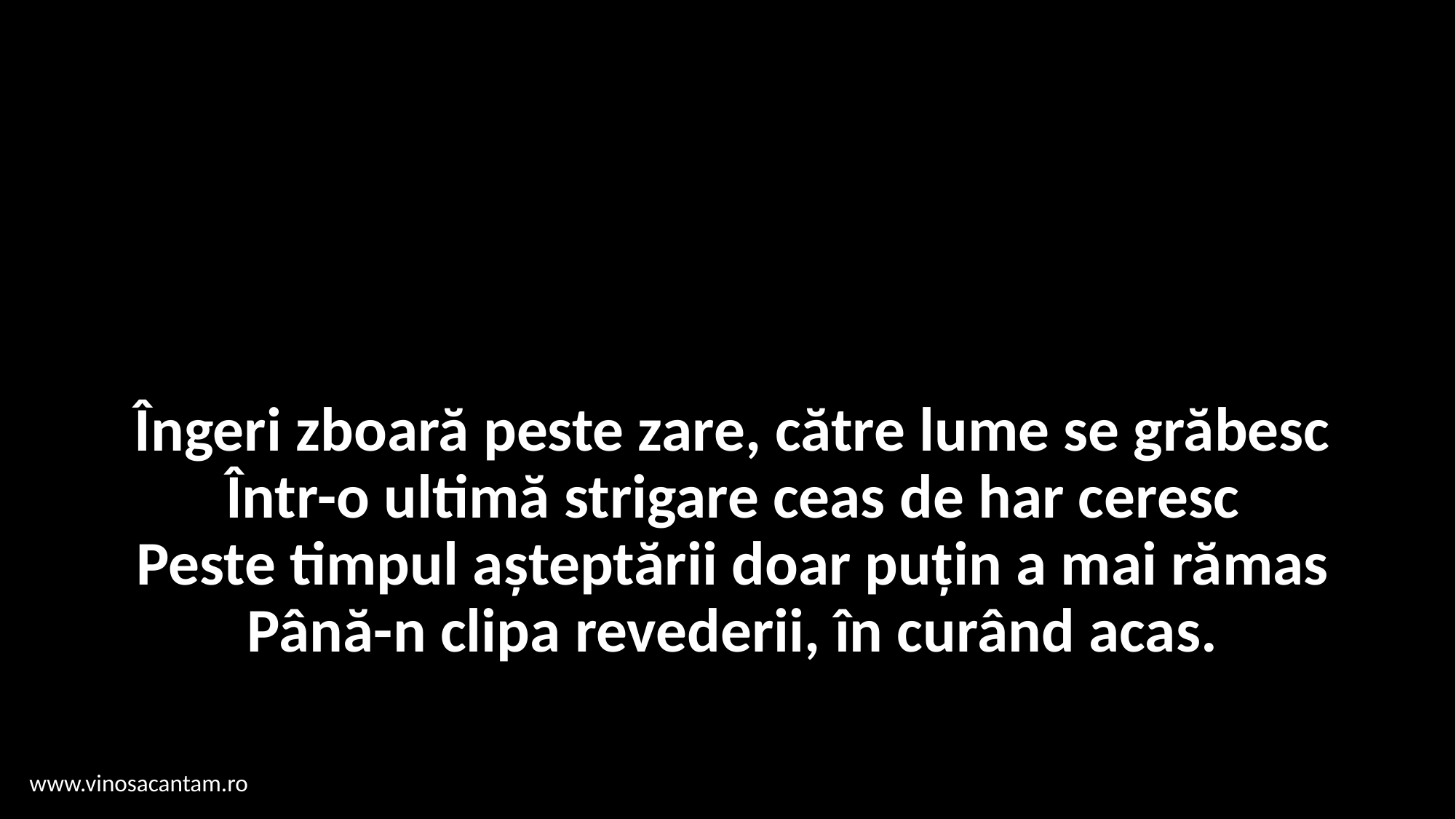

# Îngeri zboară peste zare, către lume se grăbesc Într-o ultimă strigare ceas de har ceresc Peste timpul aşteptării doar puţin a mai rămas Până-n clipa revederii, în curând acas.
www.vinosacantam.ro